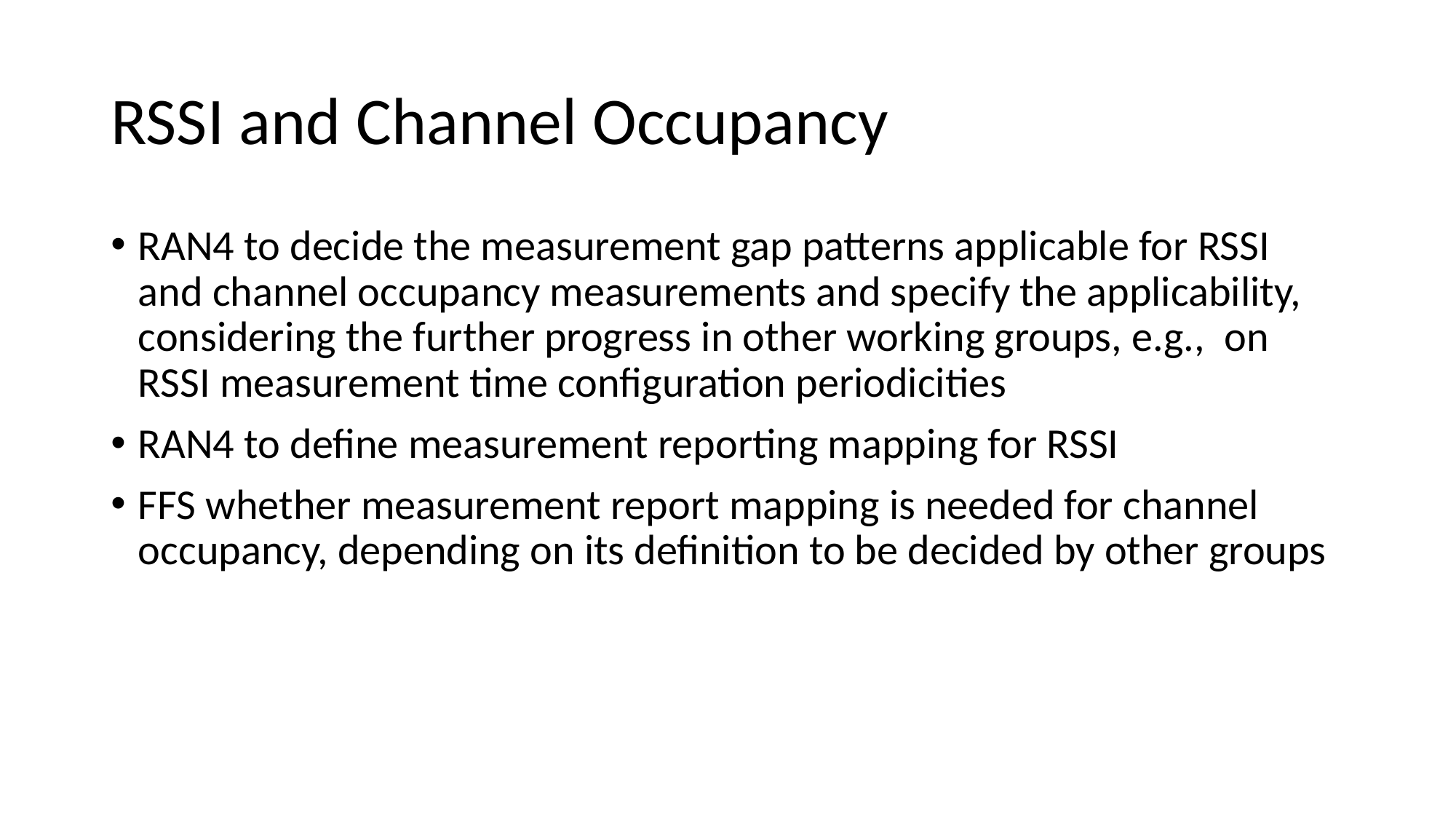

# RSSI and Channel Occupancy
RAN4 to decide the measurement gap patterns applicable for RSSI and channel occupancy measurements and specify the applicability, considering the further progress in other working groups, e.g.,  on RSSI measurement time configuration periodicities
RAN4 to define measurement reporting mapping for RSSI
FFS whether measurement report mapping is needed for channel occupancy, depending on its definition to be decided by other groups